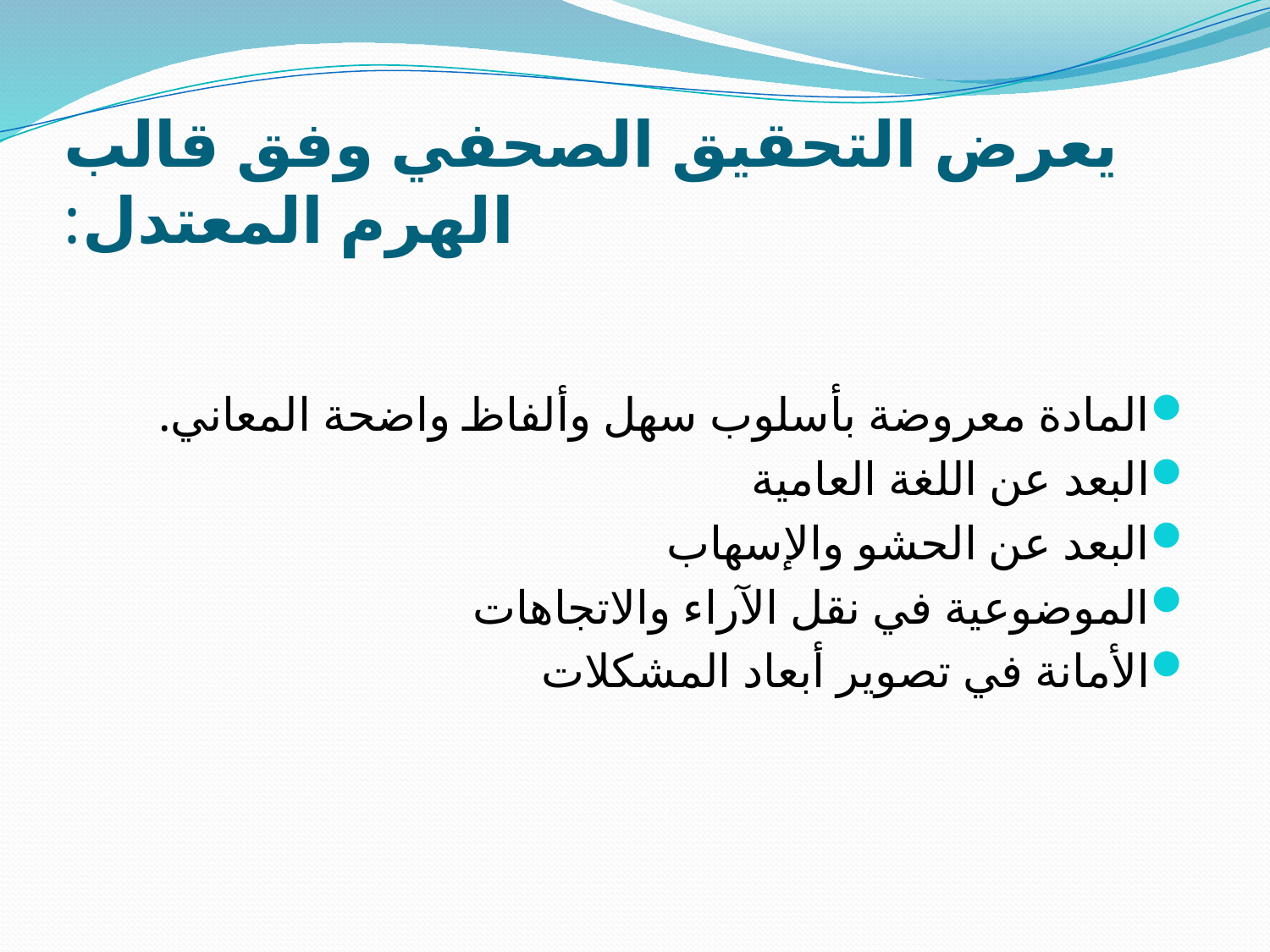

# يعرض التحقيق الصحفي وفق قالب الهرم المعتدل:
المادة معروضة بأسلوب سهل وألفاظ واضحة المعاني.
البعد عن اللغة العامية
البعد عن الحشو والإسهاب
الموضوعية في نقل الآراء والاتجاهات
الأمانة في تصوير أبعاد المشكلات